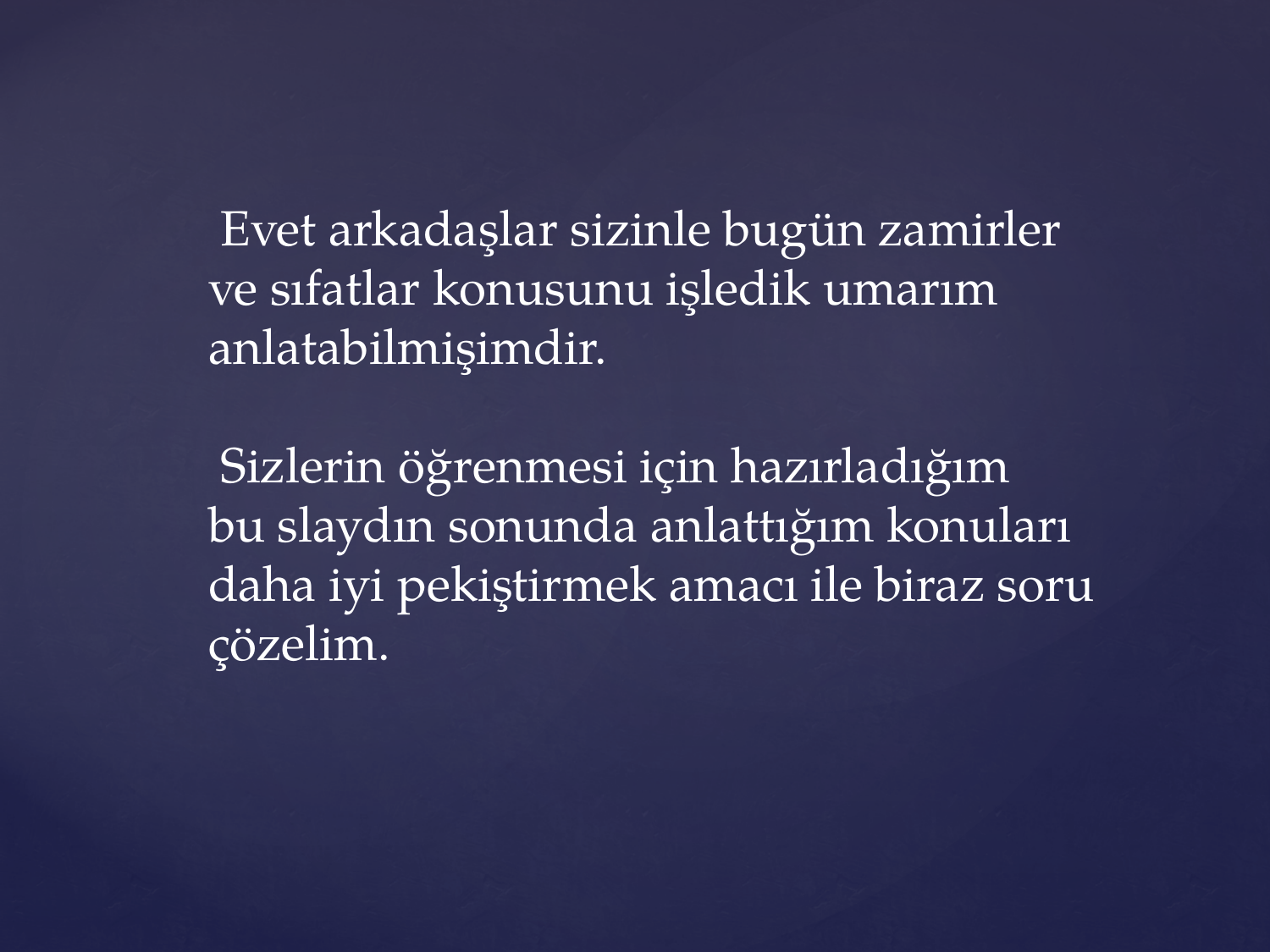

Evet arkadaşlar sizinle bugün zamirler
ve sıfatlar konusunu işledik umarım
anlatabilmişimdir.

 Sizlerin öğrenmesi için hazırladığım
bu slaydın sonunda anlattığım konuları
daha iyi pekiştirmek amacı ile biraz soru
çözelim.